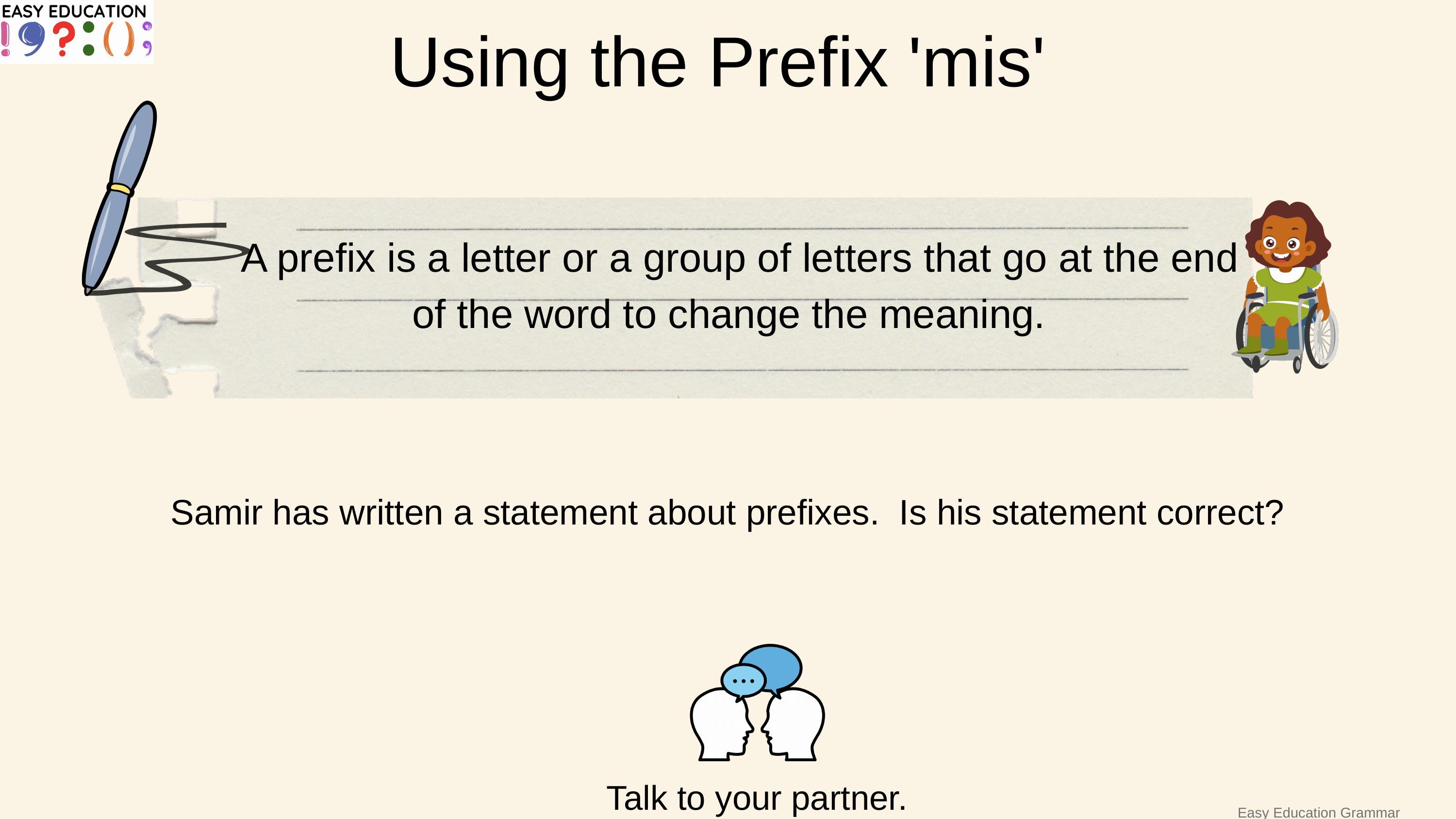

Using the Prefix 'mis'

A prefix is a letter or a group of letters that go at the end of the word to change the meaning.
Samir has written a statement about prefixes.  Is his statement correct?

Talk to your partner.